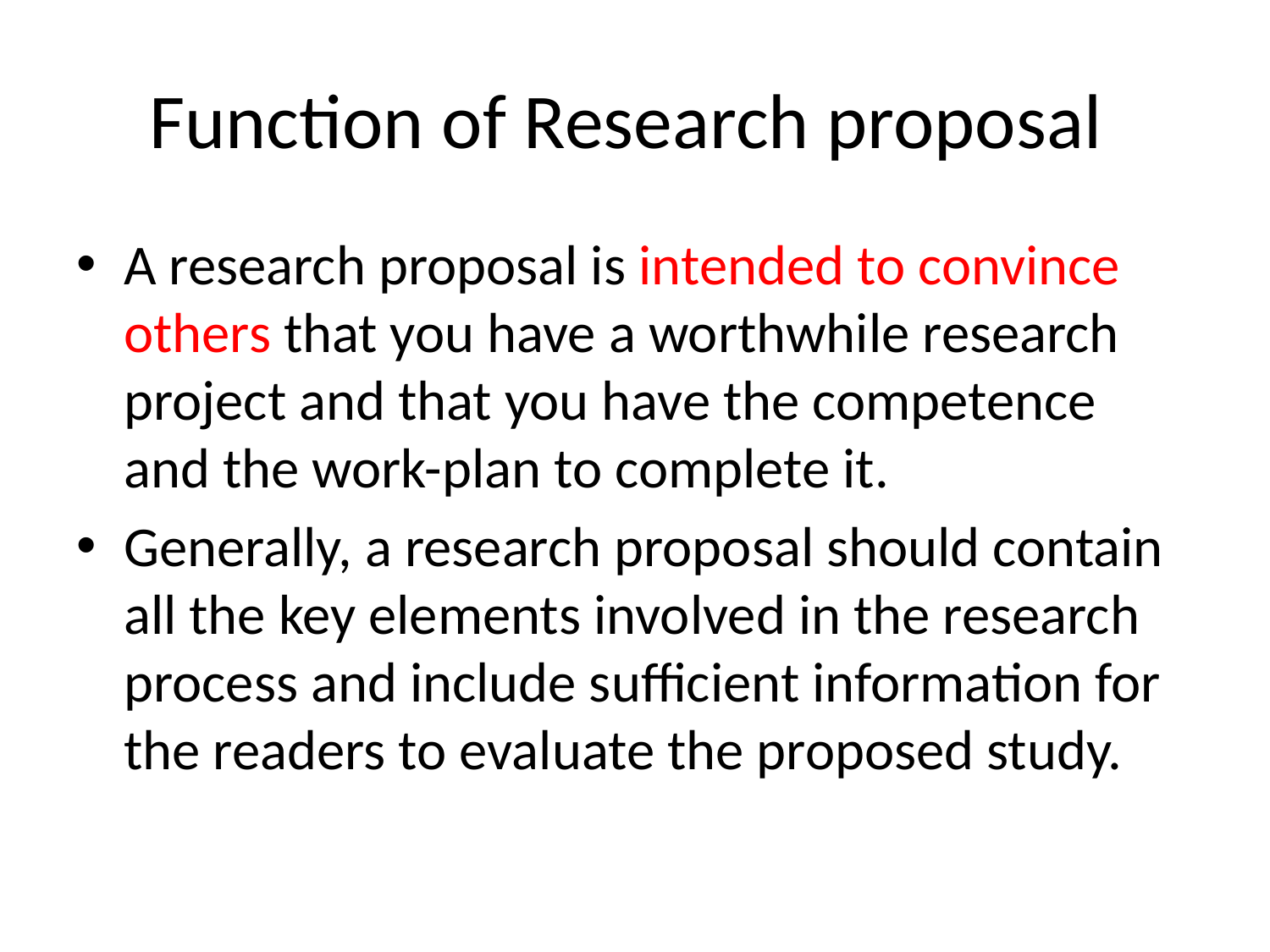

# Function of Research proposal
A research proposal is intended to convince others that you have a worthwhile research project and that you have the competence and the work-plan to complete it.
Generally, a research proposal should contain all the key elements involved in the research process and include sufficient information for the readers to evaluate the proposed study.